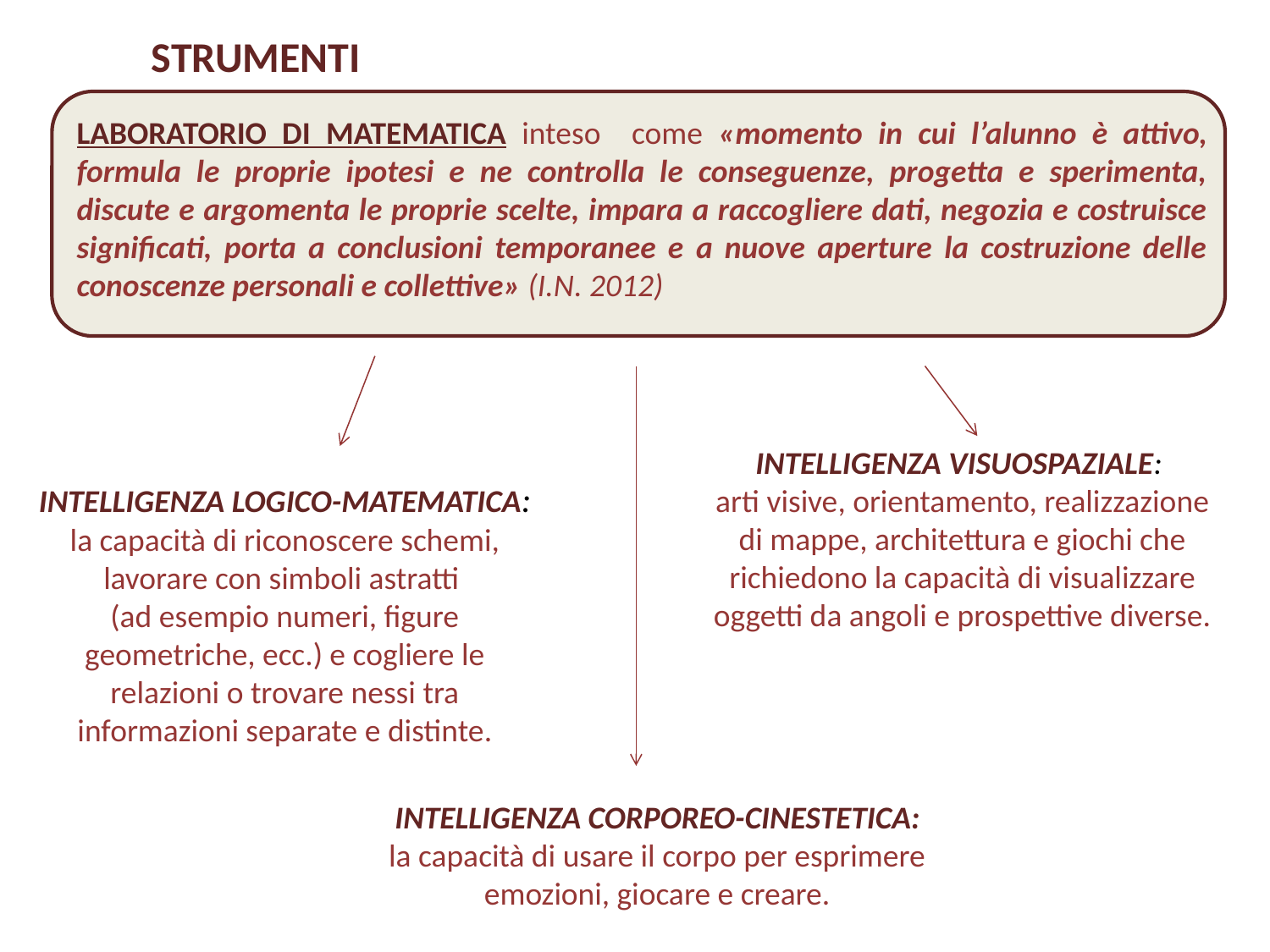

STRUMENTI

LABORATORIO DI MATEMATICA inteso  come «momento in cui l’alunno è attivo, formula le proprie ipotesi e ne controlla le conseguenze, progetta e sperimenta, discute e argomenta le proprie scelte, impara a raccogliere dati, negozia e costruisce significati, porta a conclusioni temporanee e a nuove aperture la costruzione delle conoscenze personali e collettive» (I.N. 2012)
INTELLIGENZA VISUOSPAZIALE:
arti visive, orientamento, realizzazione di mappe, architettura e giochi che richiedono la capacità di visualizzare oggetti da angoli e prospettive diverse.
INTELLIGENZA LOGICO-MATEMATICA: la capacità di riconoscere schemi, lavorare con simboli astratti
(ad esempio numeri, figure geometriche, ecc.) e cogliere le relazioni o trovare nessi tra informazioni separate e distinte.
 INTELLIGENZA CORPOREO-CINESTETICA:
la capacità di usare il corpo per esprimere emozioni, giocare e creare.